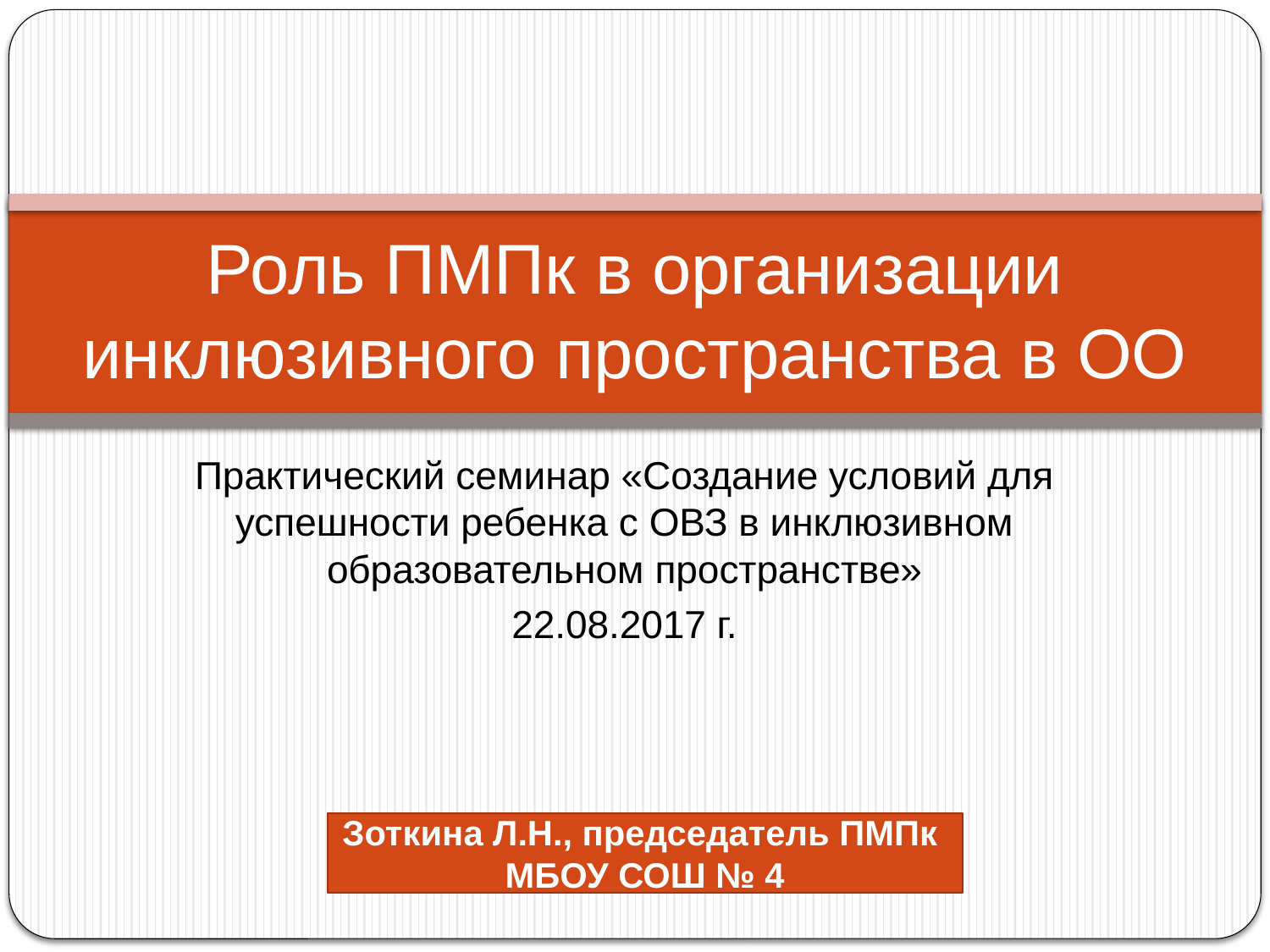

# Роль ПМПк в организации инклюзивного пространства в ОО
Практический семинар «Создание условий для успешности ребенка с ОВЗ в инклюзивном образовательном пространстве»
22.08.2017 г.

Зоткина Л.Н., председатель ПМПк
МБОУ СОШ № 4